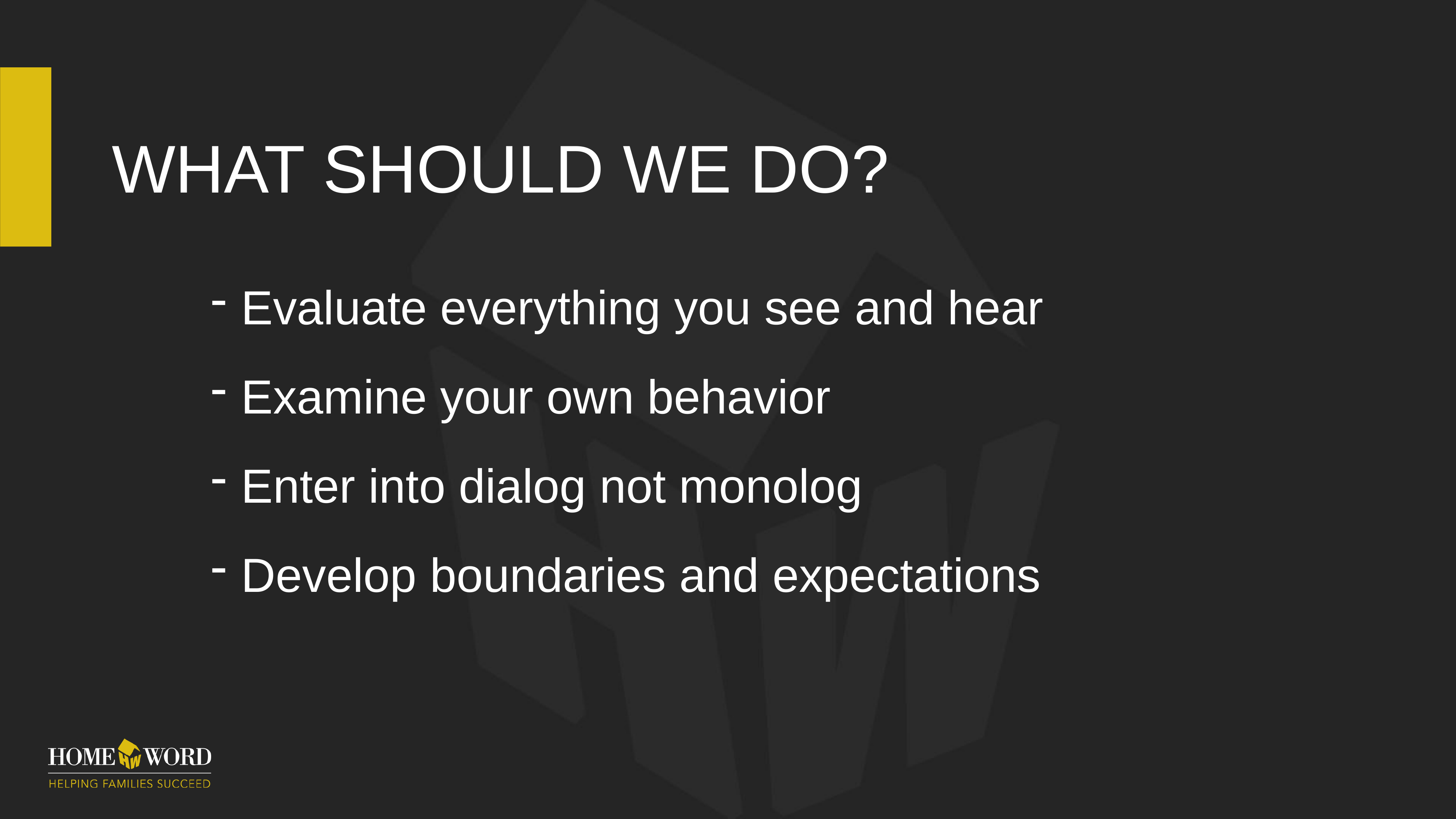

# What should we do?
Evaluate everything you see and hear
Examine your own behavior
Enter into dialog not monolog
Develop boundaries and expectations